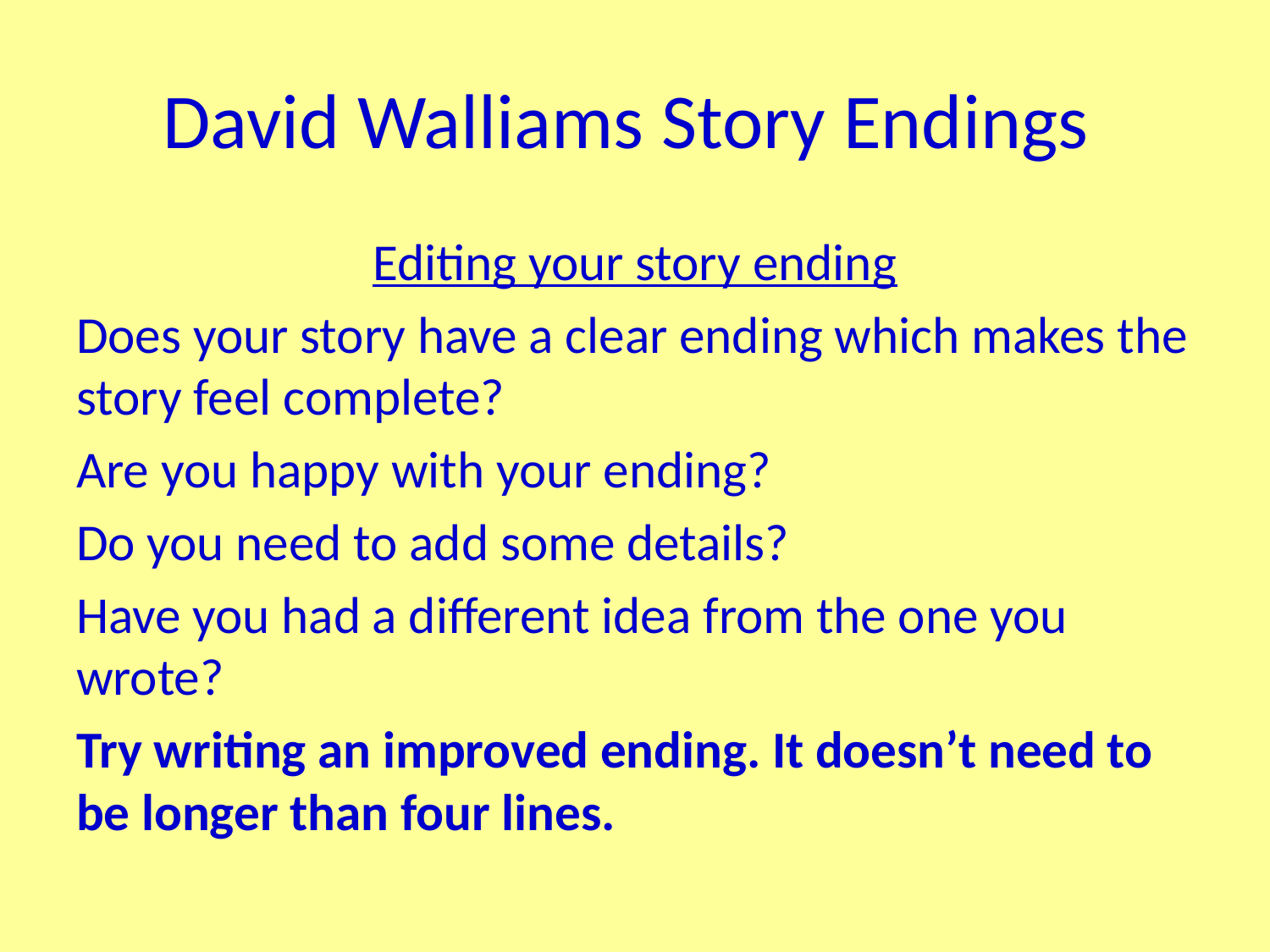

# David Walliams Story Endings
Editing your story ending
Does your story have a clear ending which makes the story feel complete?
Are you happy with your ending?
Do you need to add some details?
Have you had a different idea from the one you wrote?
Try writing an improved ending. It doesn’t need to be longer than four lines.